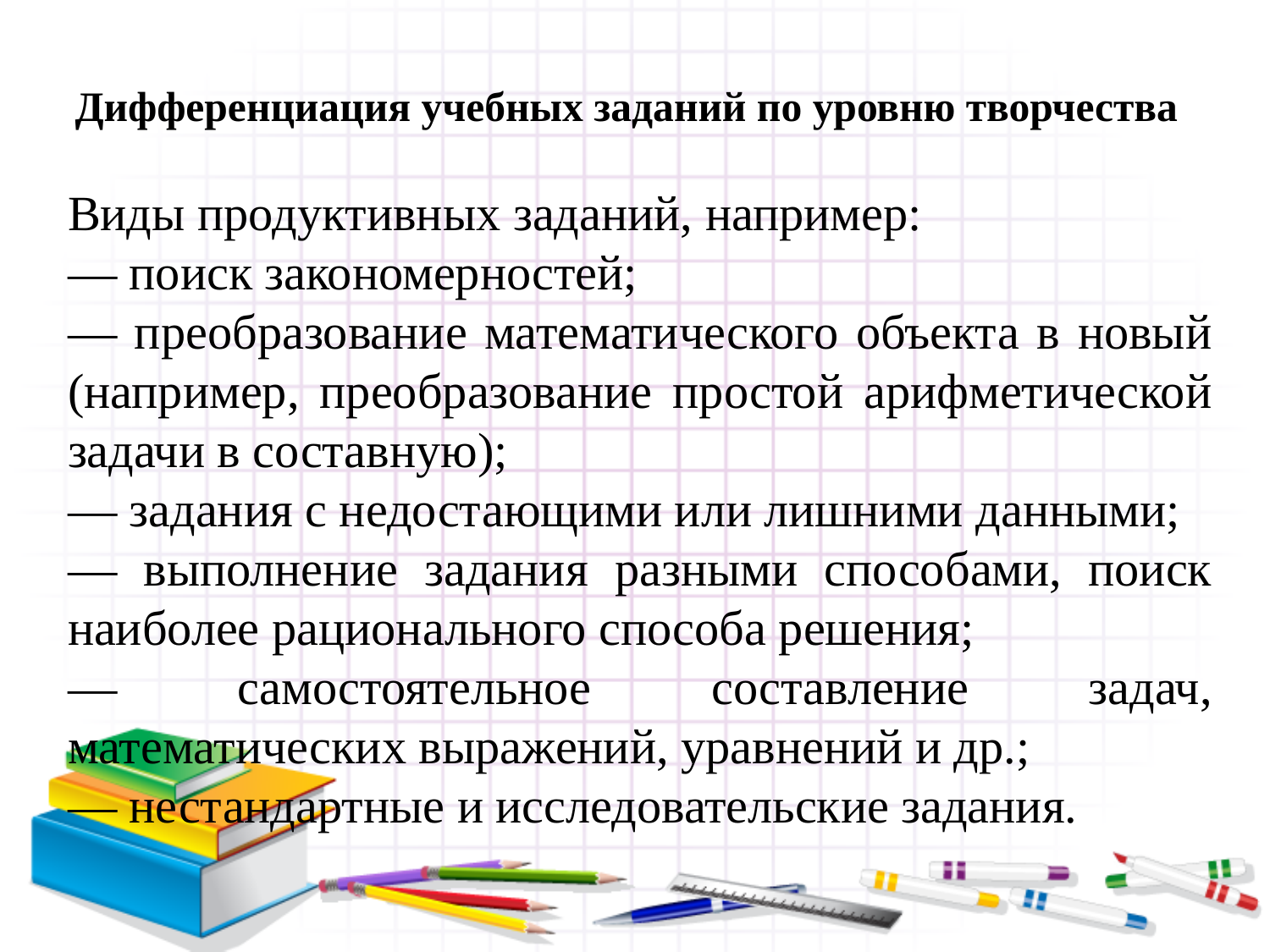

# Дифференциация учебных заданий по уровню творчества
Виды продуктивных заданий, например:
— поиск закономерностей;
— преобразование математического объекта в новый (например, преобразование простой арифметической задачи в составную);
— задания с недостающими или лишними данными;
— выполнение задания разными способами, поиск наиболее рационального способа решения;
— самостоятельное составление задач, математических выражений, уравнений и др.;
— нестандартные и исследовательские задания.